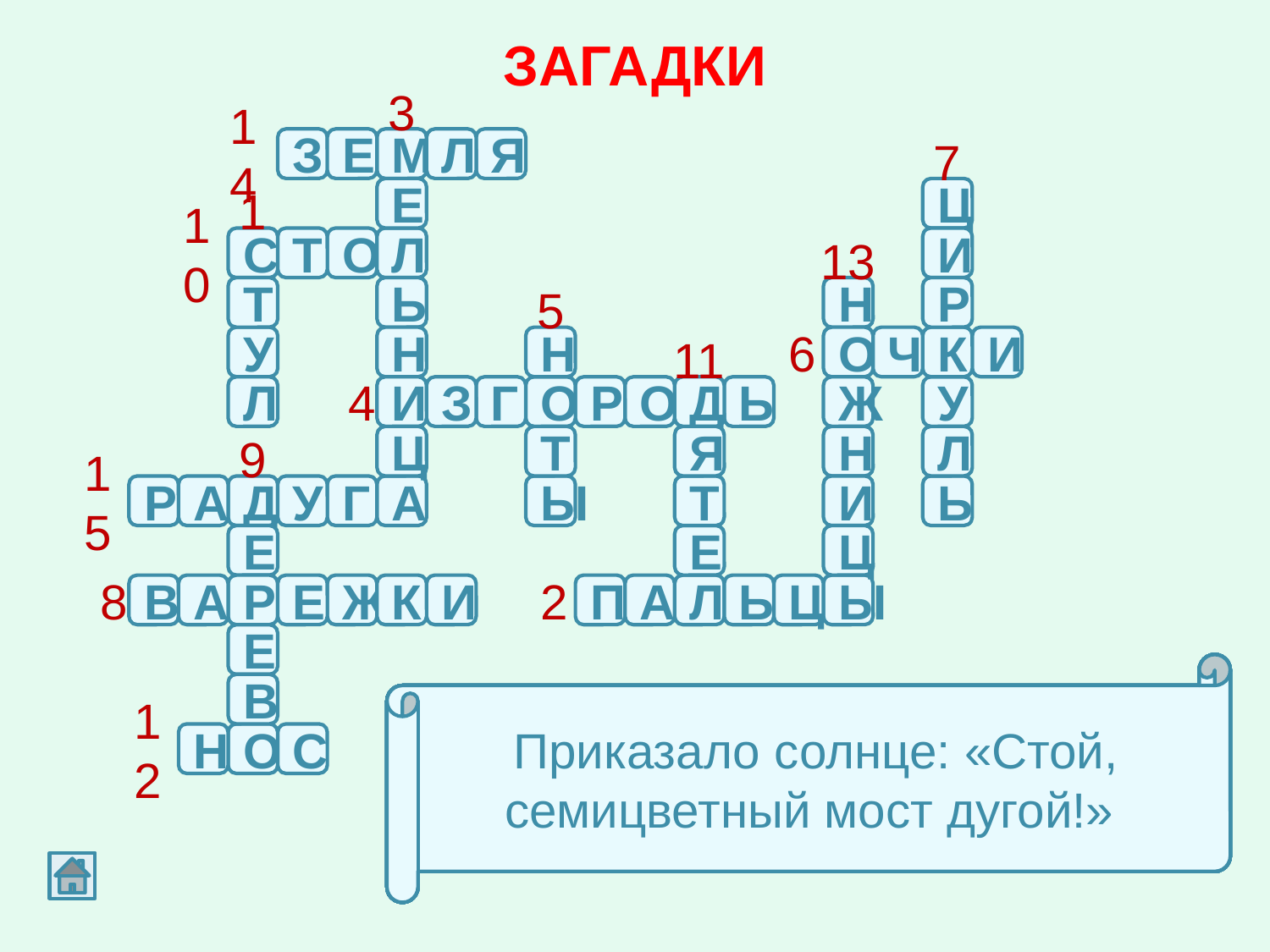

# ЗАГАДКИ
3
14
З
Е
М
Л
Я
7
Е
Ц
1
10
С
Т
О
Л
И
13
Т
Ь
Н
Р
5
6
У
Н
Н
О
Ч
К
И
11
4
Л
И
З
Г
О
Р
О
Д
Ь
Ж
У
Ц
Т
Я
Н
Л
9
15
Р
А
Д
У
Г
А
Ы
Т
И
Ь
Е
Е
Ц
8
2
В
А
Р
Е
Ж
К
И
П
А
Л
Ь
Ц
Ы
Е

Я с ножками, но не хожу,
Со спинкою, но не лежу,
Всегда стою, и всем сидеть велю

Пять братьев – всем одно имя,
Годами равные, ростом разные

Четыре крыла, а не бабочка
Крыльями машет, а не с места

Сто один брат, все в один ряд,
Одним кушаком подпоясаны

Пять ступенек – лесенка,
На ступеньках - песенка

Два близнеца, два братца
На нос верхом садятся

Сговорились две ноги
Делать дуги и круги

Пять братцев
в одном домике живут

Много рук, а нога одна

Четыре ноги, а ходить не может

Плотник острым долотом
Строит дом с одним окном

Между двух светил,
посередине - один

Два конца, два кольца,
А посередине гвоздик

Кто в году четыре раза переодевается?

Приказало солнце: «Стой, семицветный мост дугой!»

В
12
Н
О
С